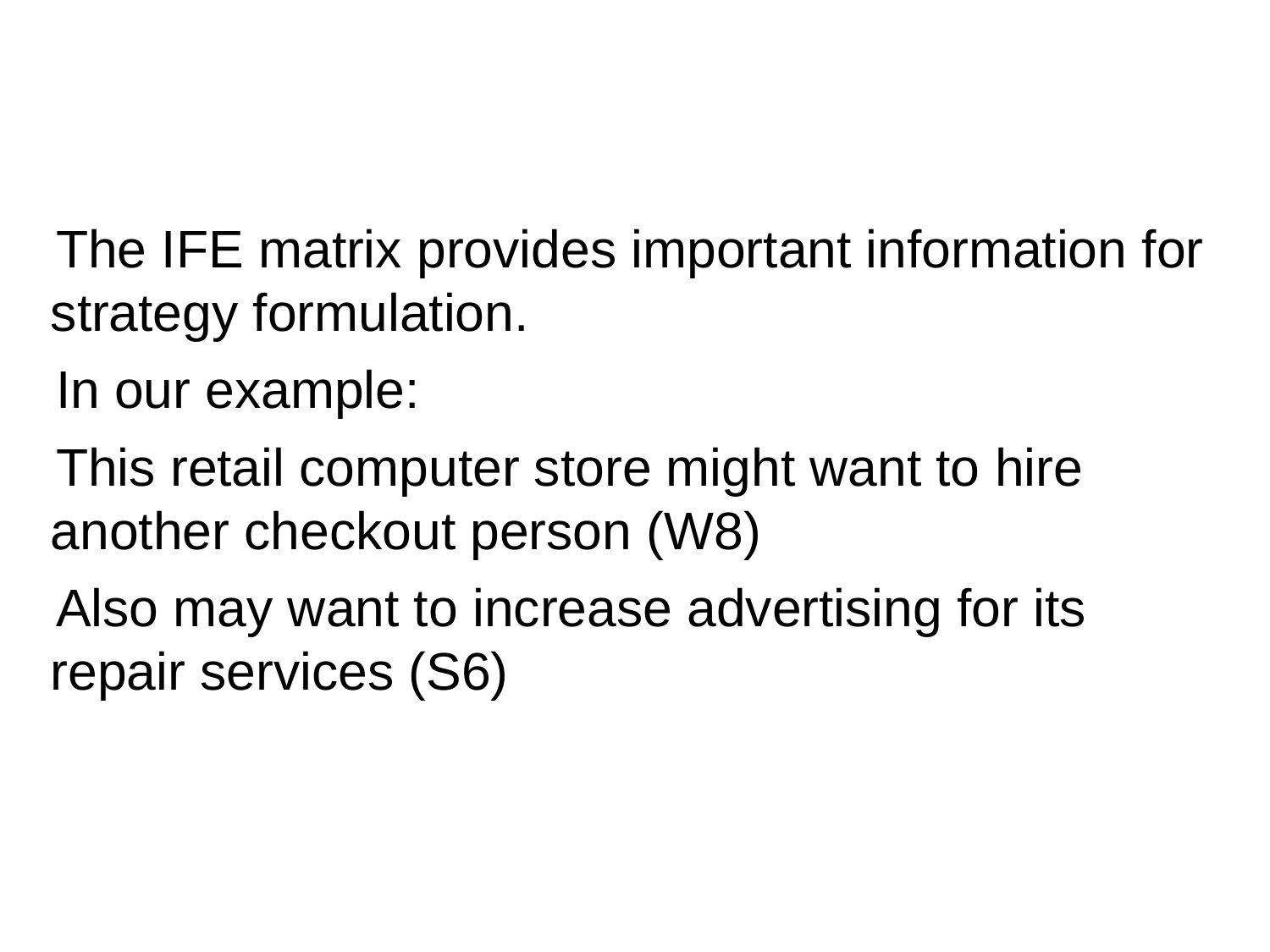

The IFE matrix provides important information for strategy formulation.
In our example:
This retail computer store might want to hire another checkout person (W8)
Also may want to increase advertising for its repair services (S6)